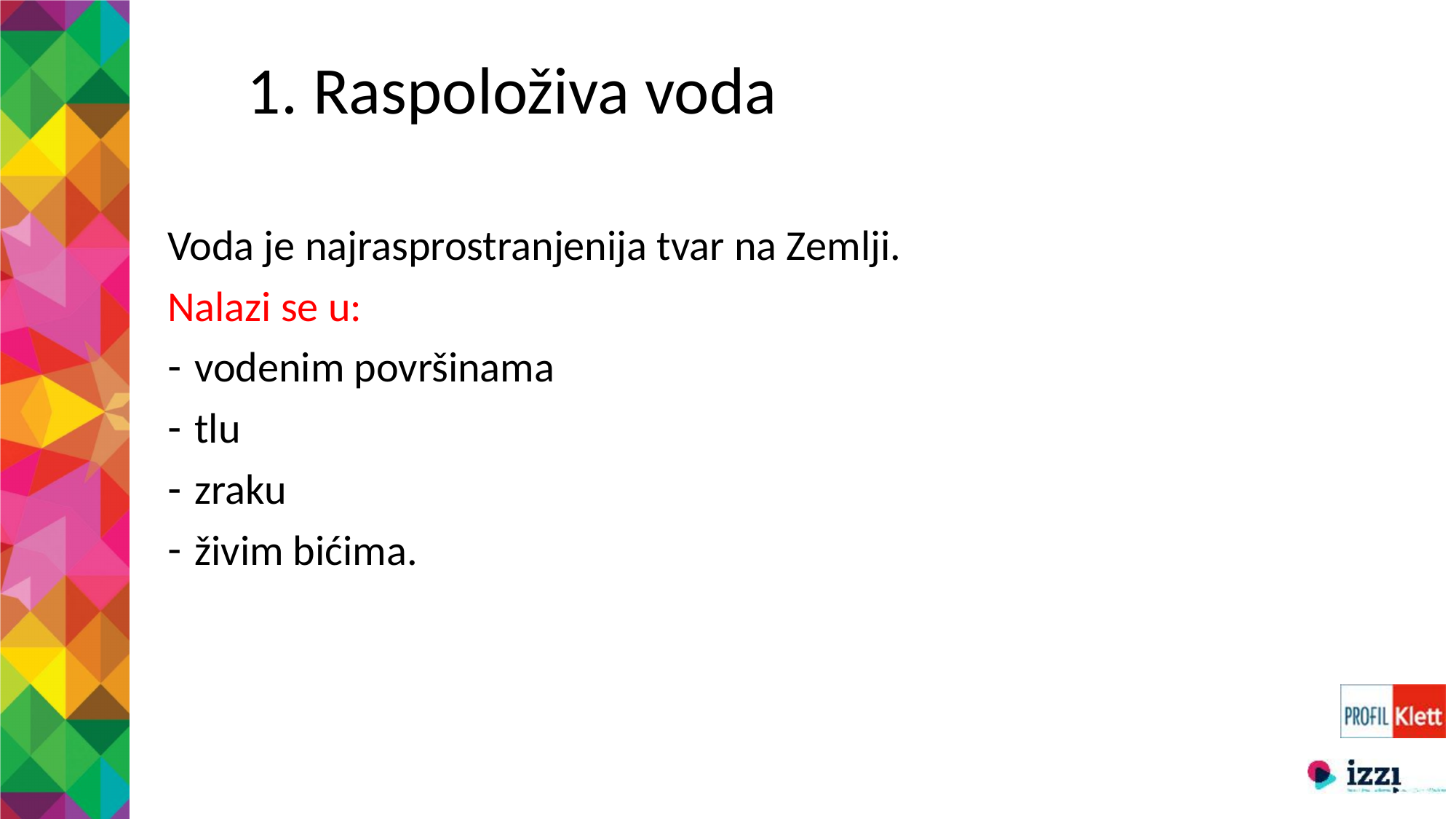

# 1. Raspoloživa voda
Voda je najrasprostranjenija tvar na Zemlji.
Nalazi se u:
vodenim površinama
tlu
zraku
živim bićima.